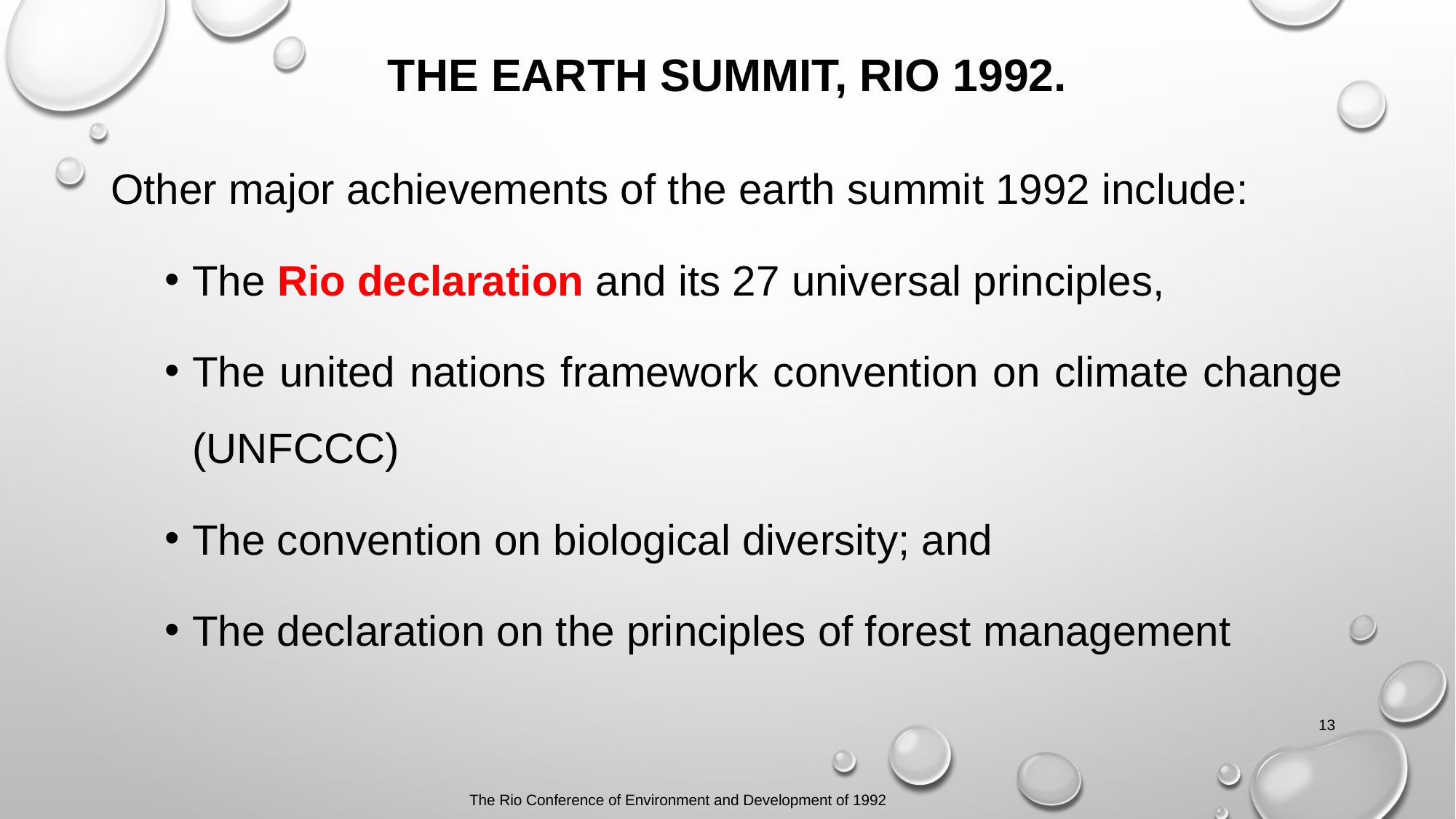

# The Earth Summit, Rio 1992.
Other major achievements of the earth summit 1992 include:
The Rio declaration and its 27 universal principles,
The united nations framework convention on climate change (UNFCCC)
The convention on biological diversity; and
The declaration on the principles of forest management
13
The Rio Conference of Environment and Development of 1992